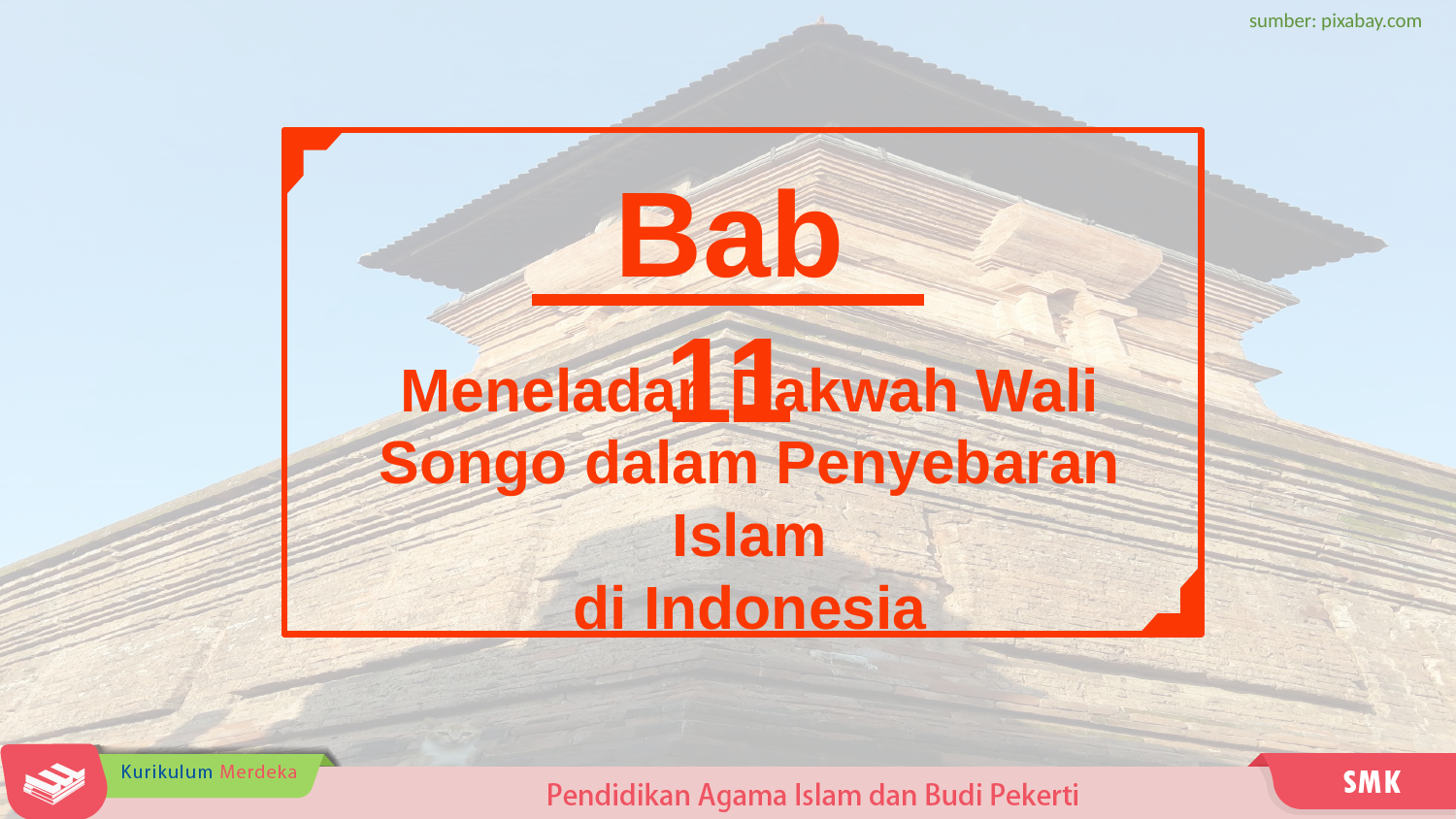

sumber: pixabay.com

Bab 11
Meneladan Dakwah Wali Songo dalam Penyebaran Islam
di Indonesia